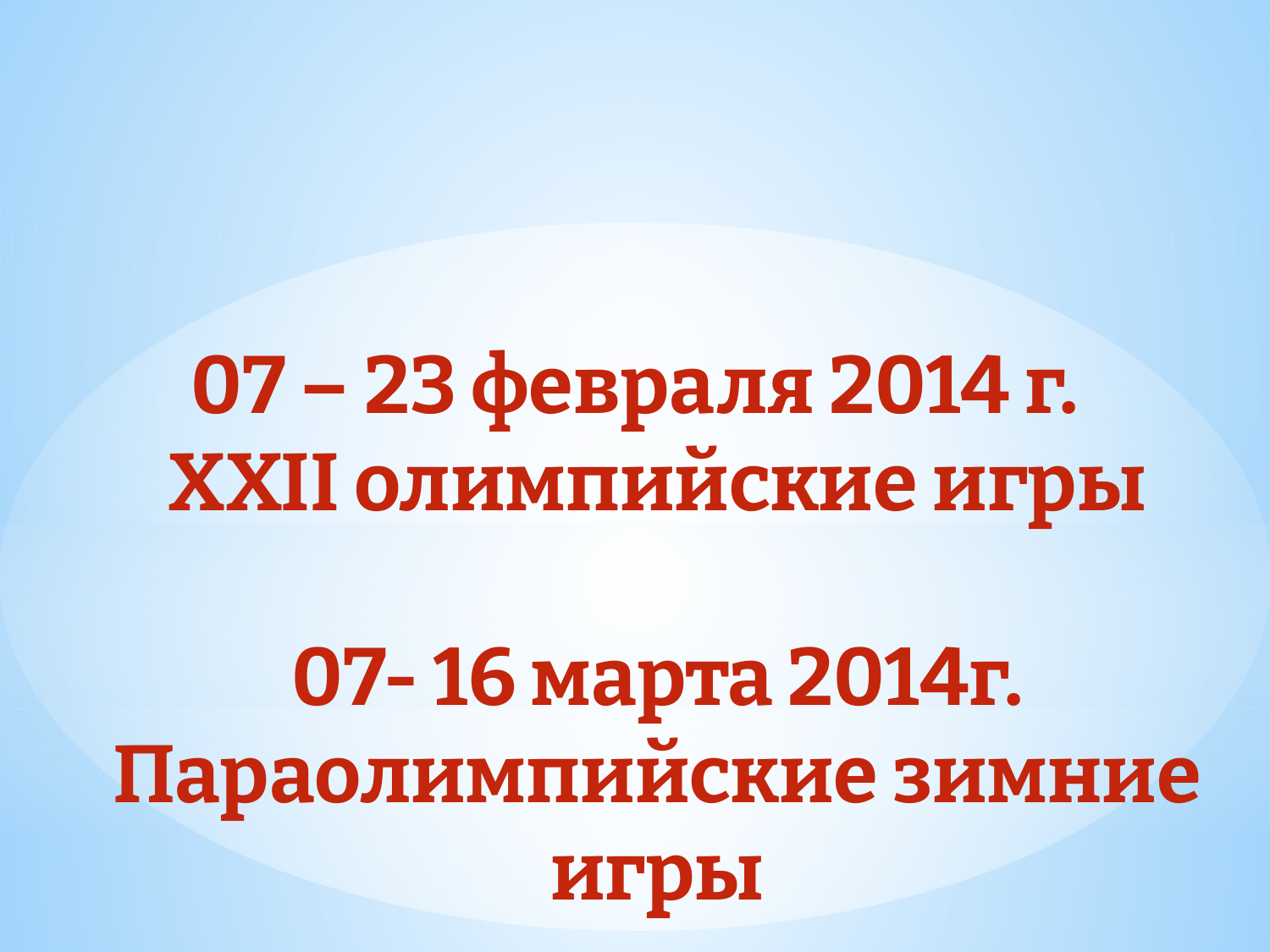

# 07 – 23 февраля 2014 г. XXII олимпийские игры 07- 16 марта 2014г. Параолимпийские зимние игры